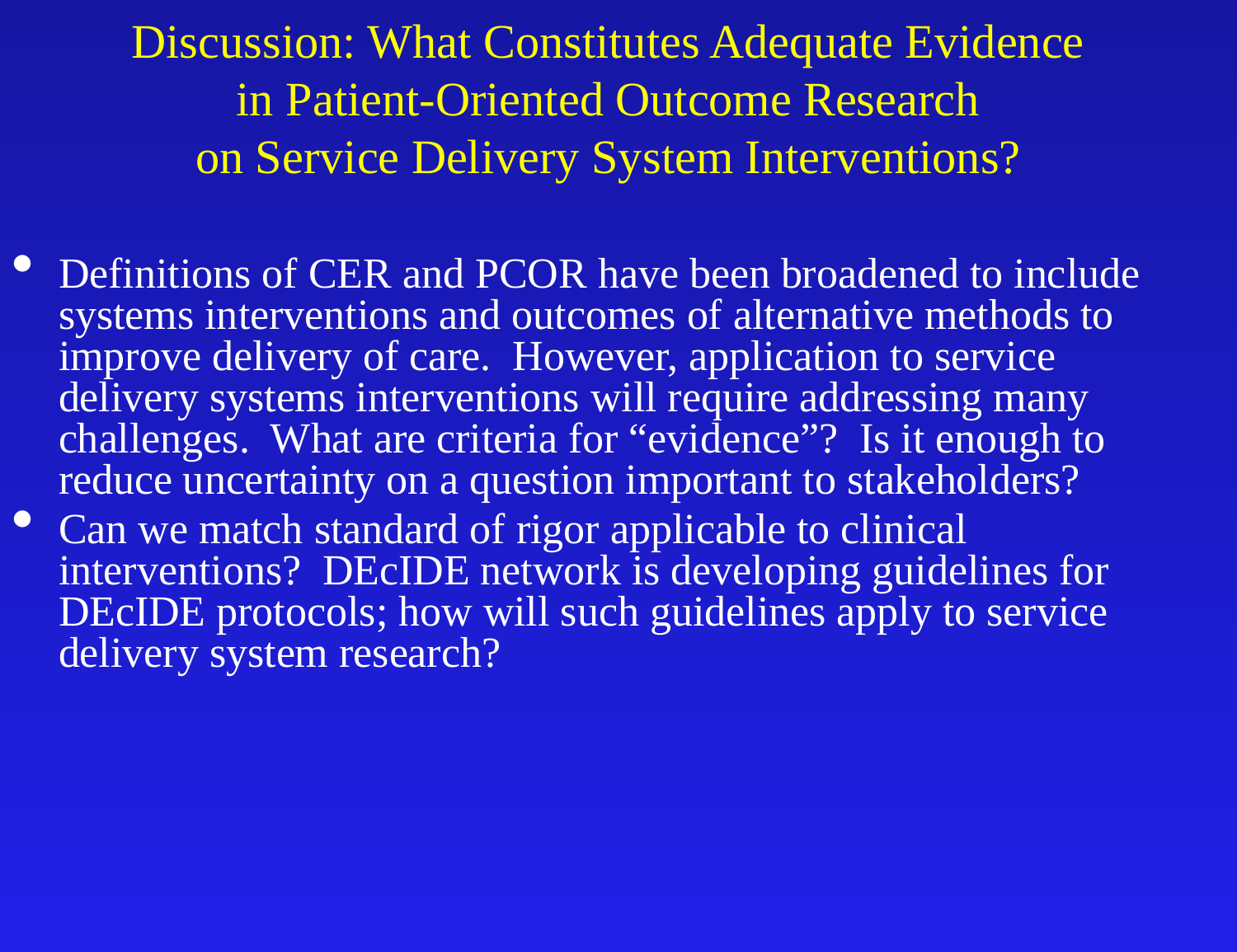

# Discussion: What Constitutes Adequate Evidence in Patient-Oriented Outcome Research on Service Delivery System Interventions?
Definitions of CER and PCOR have been broadened to include systems interventions and outcomes of alternative methods to improve delivery of care.  However, application to service delivery systems interventions will require addressing many challenges.  What are criteria for “evidence”?  Is it enough to reduce uncertainty on a question important to stakeholders?
Can we match standard of rigor applicable to clinical interventions?  DEcIDE network is developing guidelines for DEcIDE protocols; how will such guidelines apply to service delivery system research?